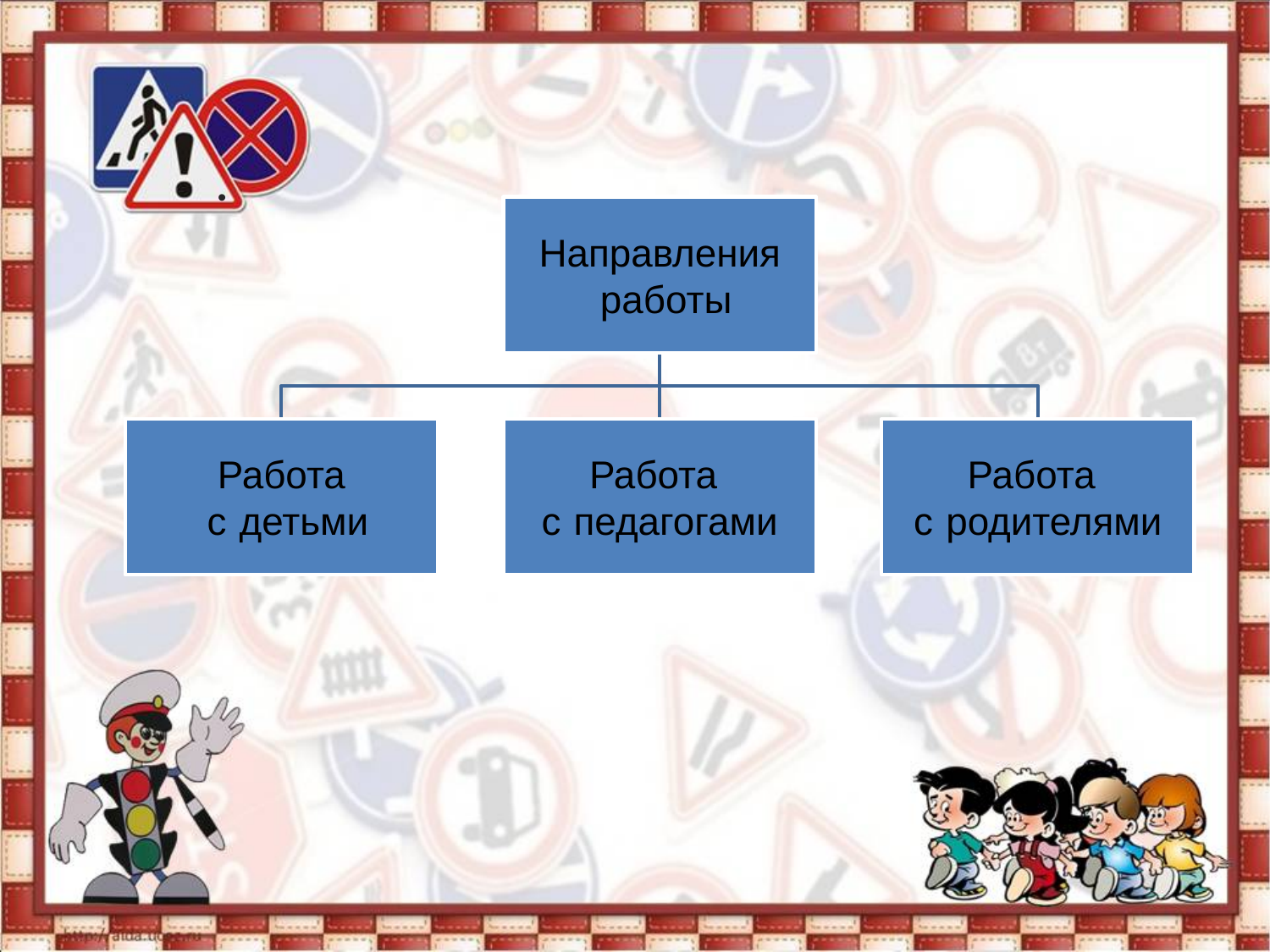

#
Направления
 работы
Работа
 с детьми
Работа
с педагогами
Работа
с родителями